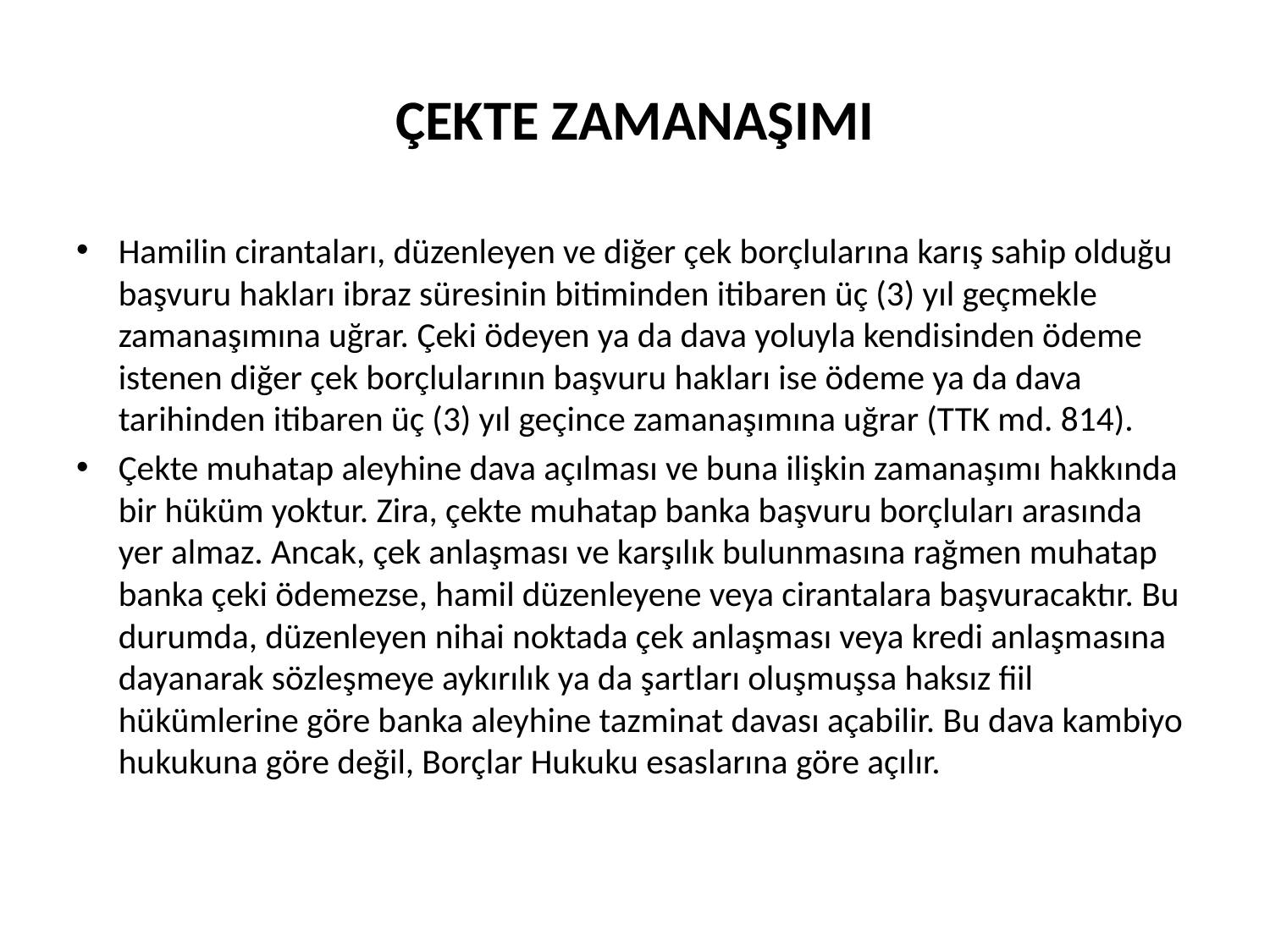

# ÇEKTE ZAMANAŞIMI
Hamilin cirantaları, düzenleyen ve diğer çek borçlularına karış sahip olduğu başvuru hakları ibraz süresinin bitiminden itibaren üç (3) yıl geçmekle zamanaşımına uğrar. Çeki ödeyen ya da dava yoluyla kendisinden ödeme istenen diğer çek borçlularının başvuru hakları ise ödeme ya da dava tarihinden itibaren üç (3) yıl geçince zamanaşımına uğrar (TTK md. 814).
Çekte muhatap aleyhine dava açılması ve buna ilişkin zamanaşımı hakkında bir hüküm yoktur. Zira, çekte muhatap banka başvuru borçluları arasında yer almaz. Ancak, çek anlaşması ve karşılık bulunmasına rağmen muhatap banka çeki ödemezse, hamil düzenleyene veya cirantalara başvuracaktır. Bu durumda, düzenleyen nihai noktada çek anlaşması veya kredi anlaşmasına dayanarak sözleşmeye aykırılık ya da şartları oluşmuşsa haksız fiil hükümlerine göre banka aleyhine tazminat davası açabilir. Bu dava kambiyo hukukuna göre değil, Borçlar Hukuku esaslarına göre açılır.